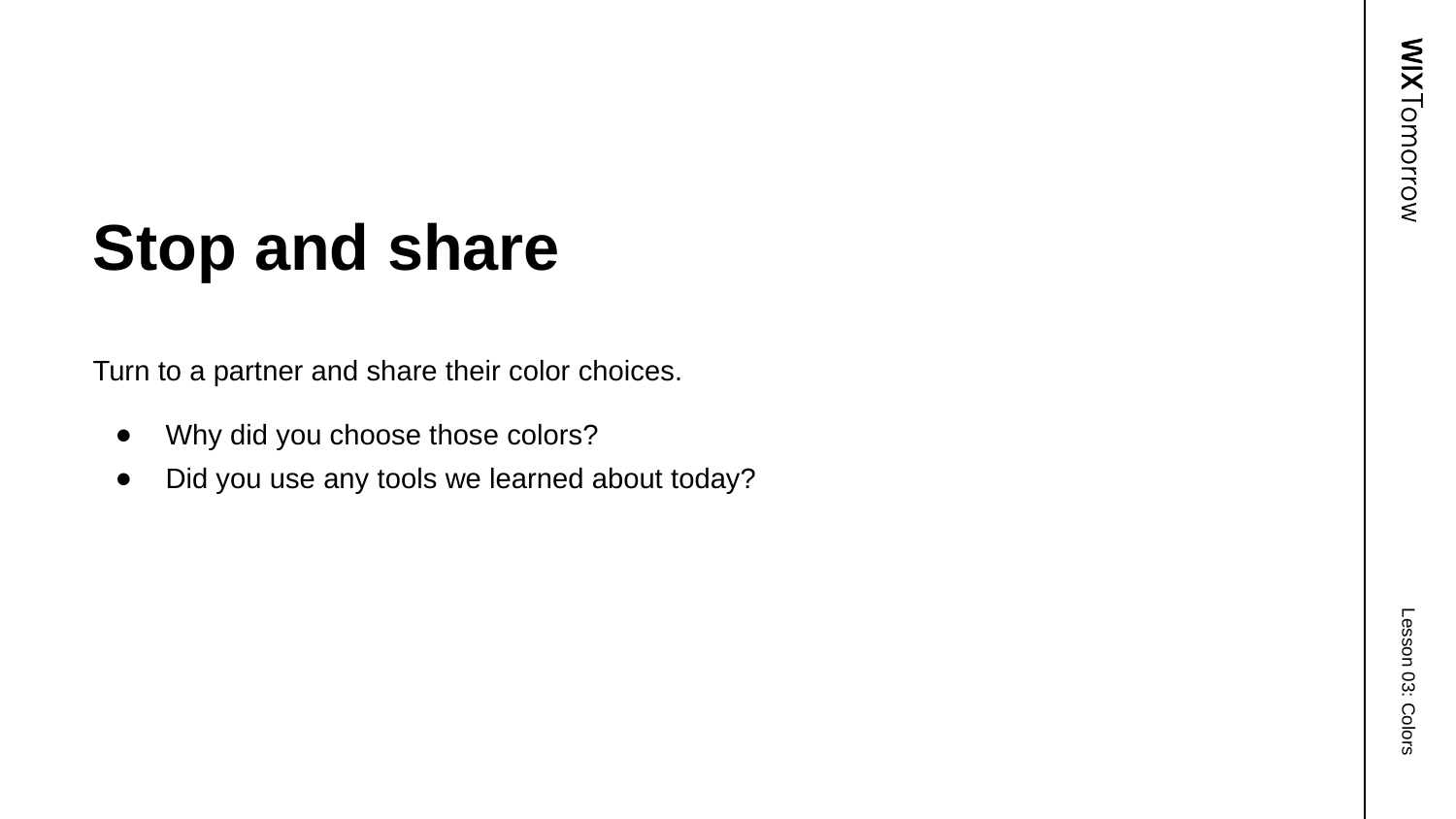

# Stop and share
Turn to a partner and share their color choices.
Why did you choose those colors?
Did you use any tools we learned about today?